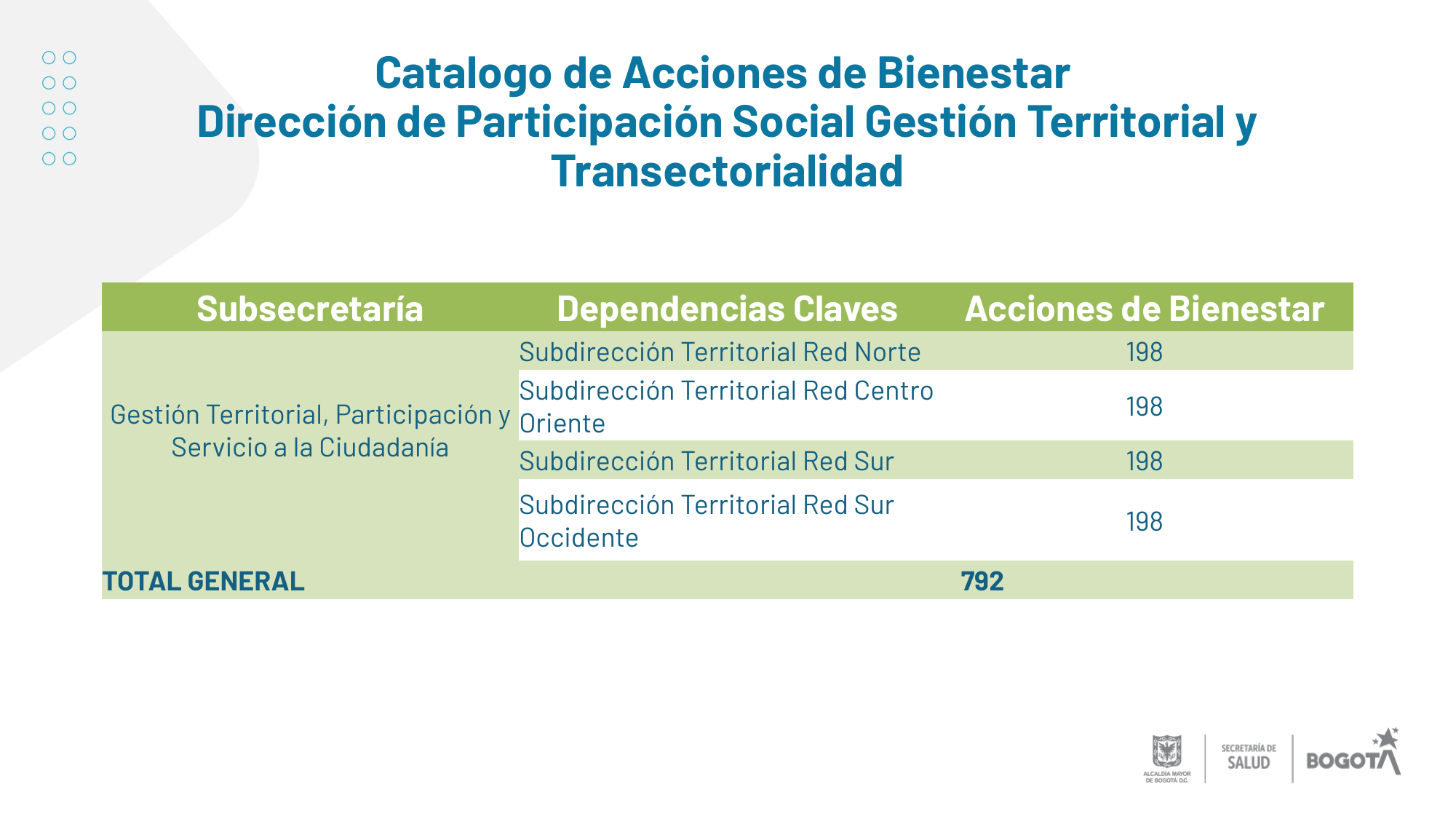

# Catalogo de Acciones de Bienestar Dirección de Participación Social Gestión Territorial y Transectorialidad
| Subsecretaría | Dependencias Claves | Acciones de Bienestar |
| --- | --- | --- |
| Gestión Territorial, Participación y Servicio a la Ciudadanía | Subdirección Territorial Red Norte | 198 |
|  | Subdirección Territorial Red Centro Oriente | 198 |
|  | Subdirección Territorial Red Sur | 198 |
|  | Subdirección Territorial Red Sur Occidente | 198 |
| TOTAL GENERAL | 792 |  |